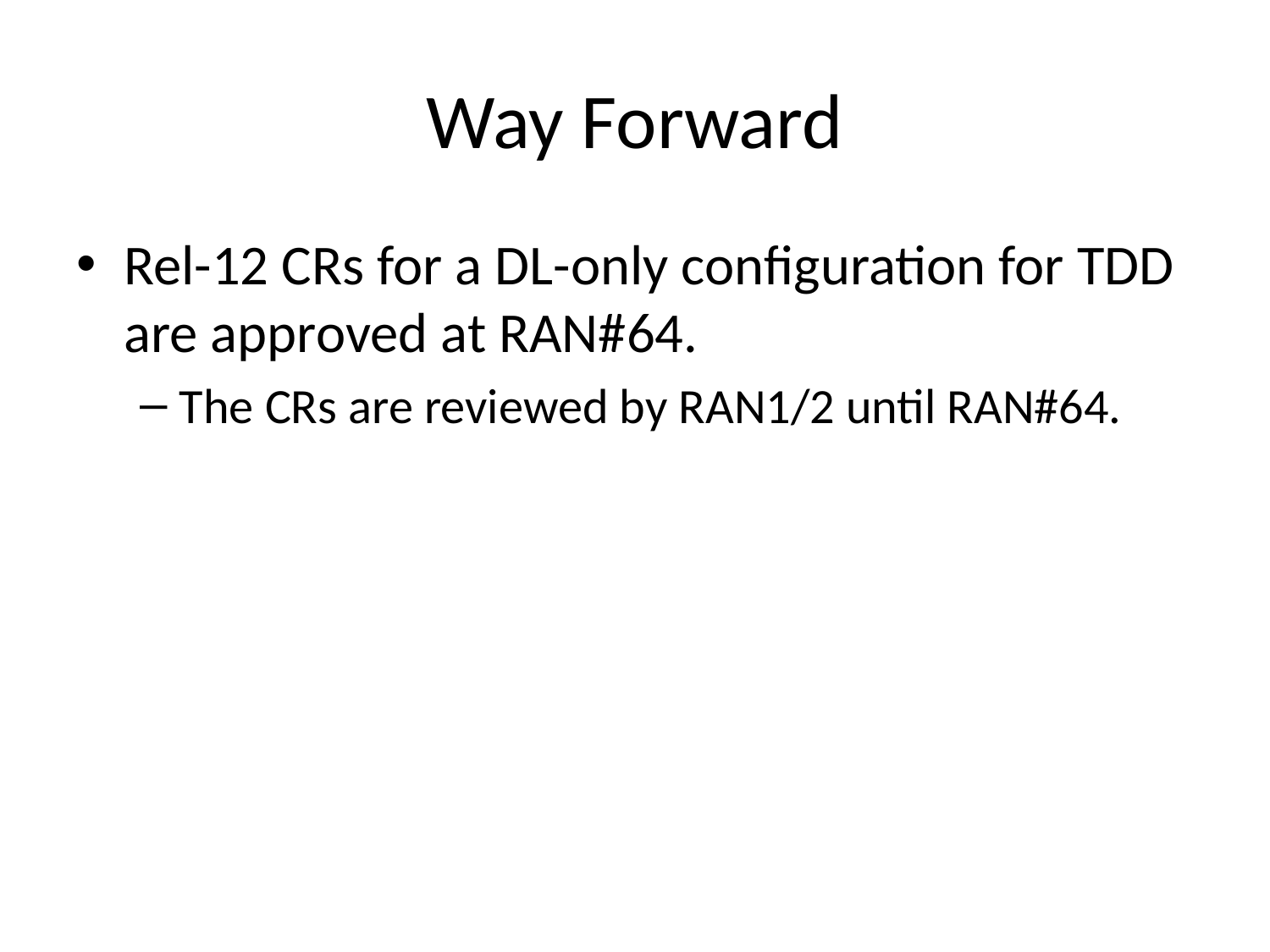

# Way Forward
Rel-12 CRs for a DL-only configuration for TDD are approved at RAN#64.
The CRs are reviewed by RAN1/2 until RAN#64.